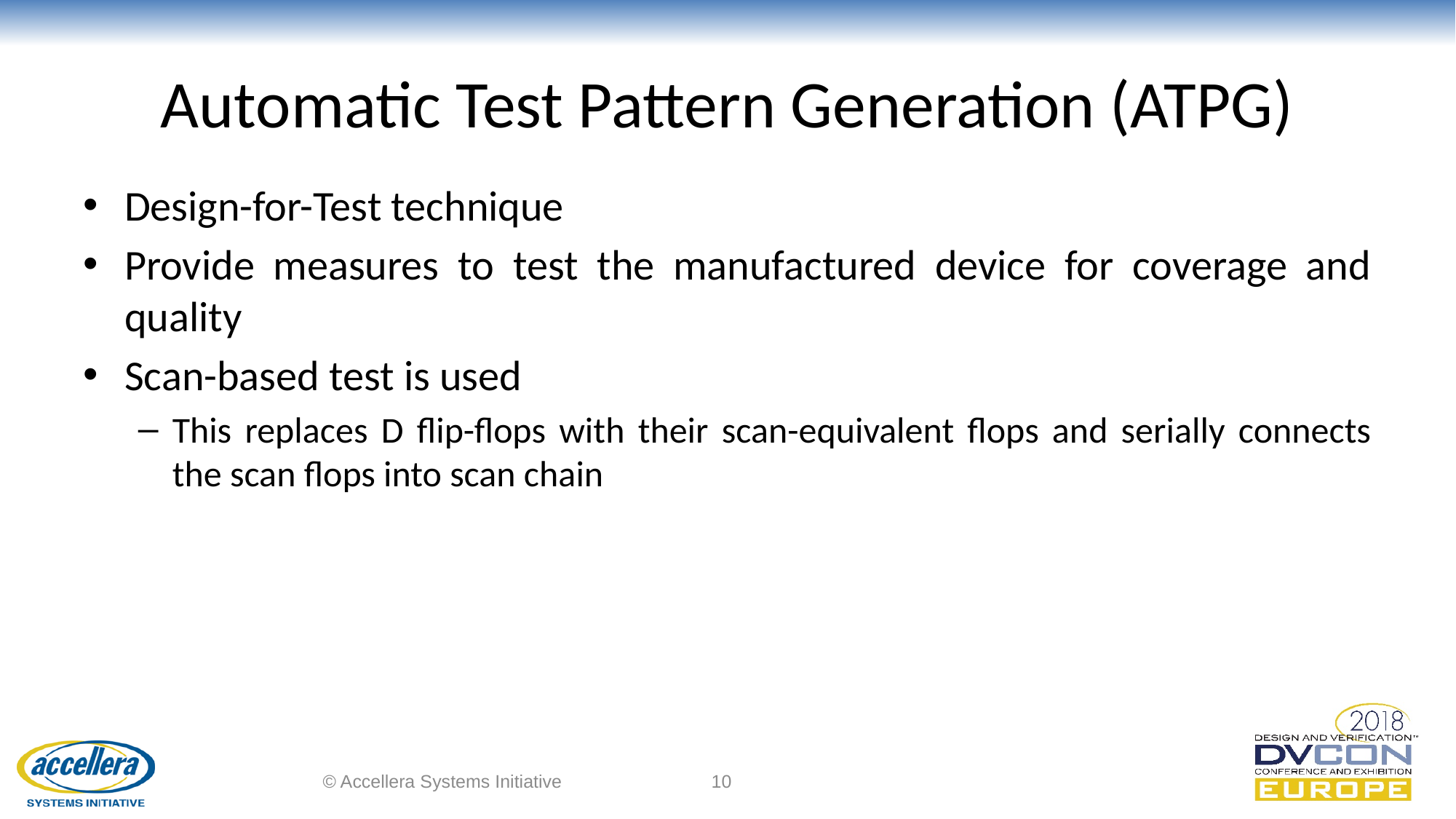

# Automatic Test Pattern Generation (ATPG)
Design-for-Test technique
Provide measures to test the manufactured device for coverage and quality
Scan-based test is used
This replaces D flip-flops with their scan-equivalent flops and serially connects the scan flops into scan chain

© Accellera Systems Initiative
10